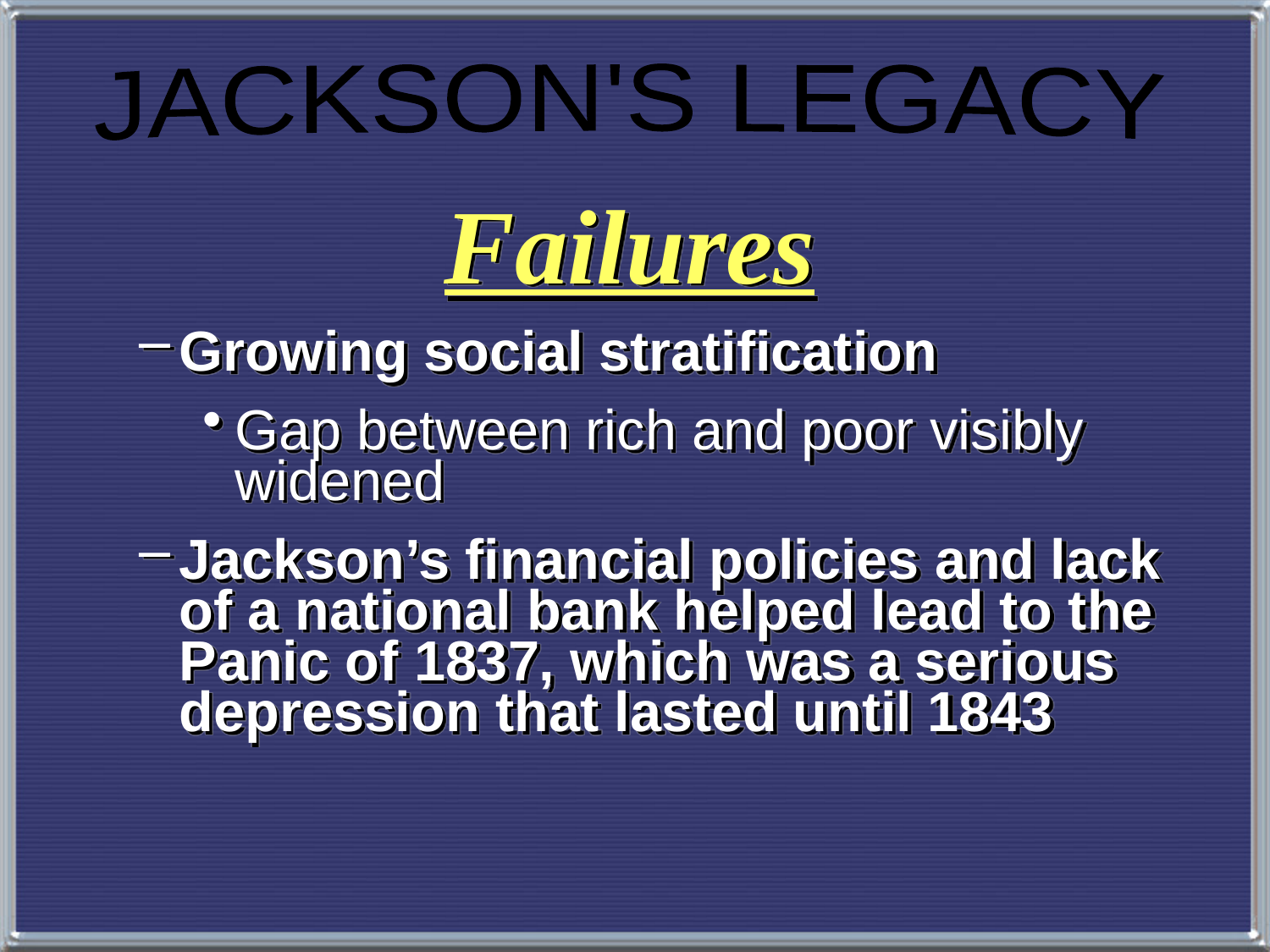

JACKSON'S LEGACY
Failures
Growing social stratification
Gap between rich and poor visibly widened
Jackson’s financial policies and lack of a national bank helped lead to the Panic of 1837, which was a serious depression that lasted until 1843